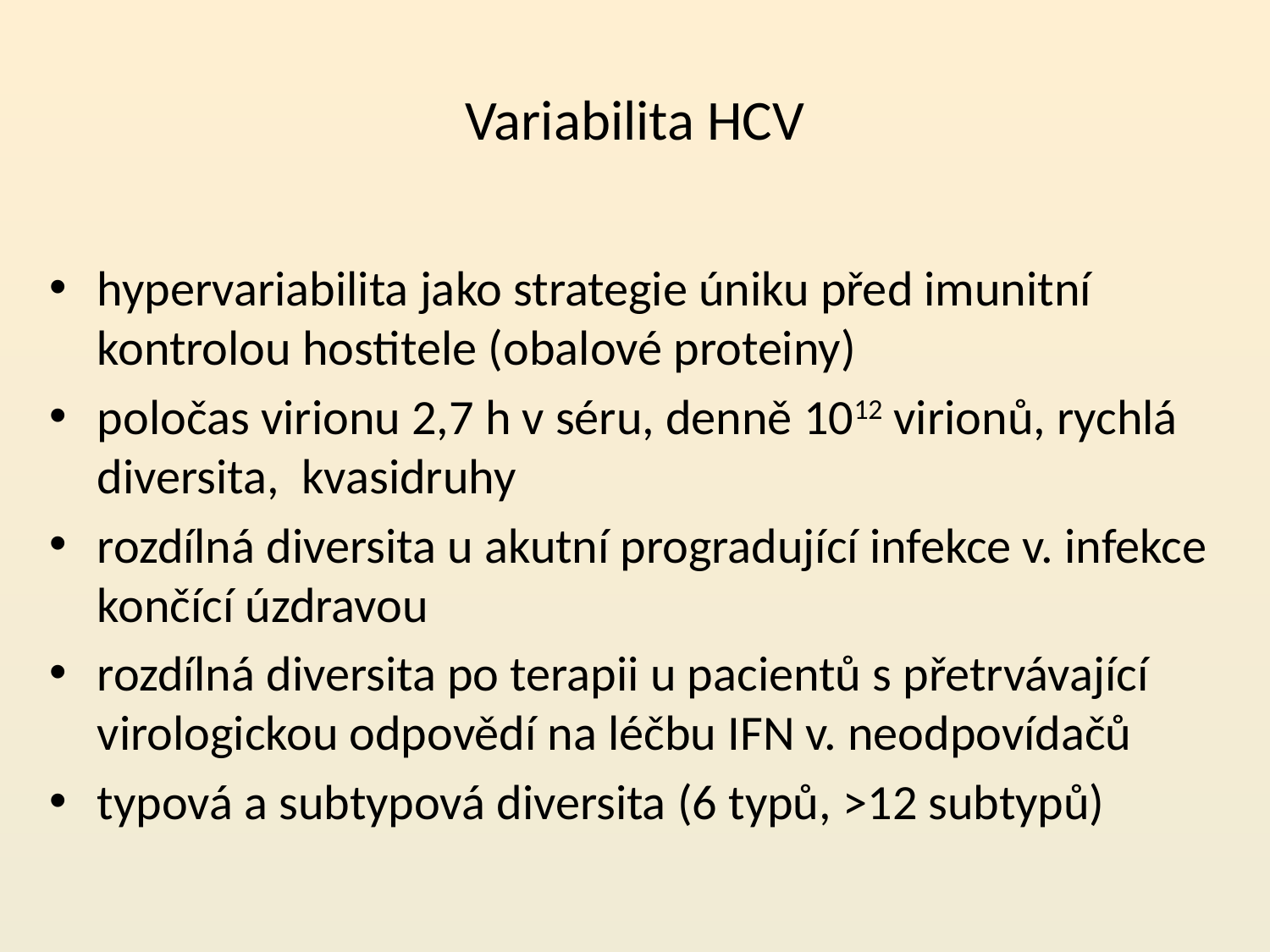

# Variabilita HCV
hypervariabilita jako strategie úniku před imunitní kontrolou hostitele (obalové proteiny)
poločas virionu 2,7 h v séru, denně 1012 virionů, rychlá diversita,  kvasidruhy
rozdílná diversita u akutní progradující infekce v. infekce končící úzdravou
rozdílná diversita po terapii u pacientů s přetrvávající virologickou odpovědí na léčbu IFN v. neodpovídačů
typová a subtypová diversita (6 typů, >12 subtypů)